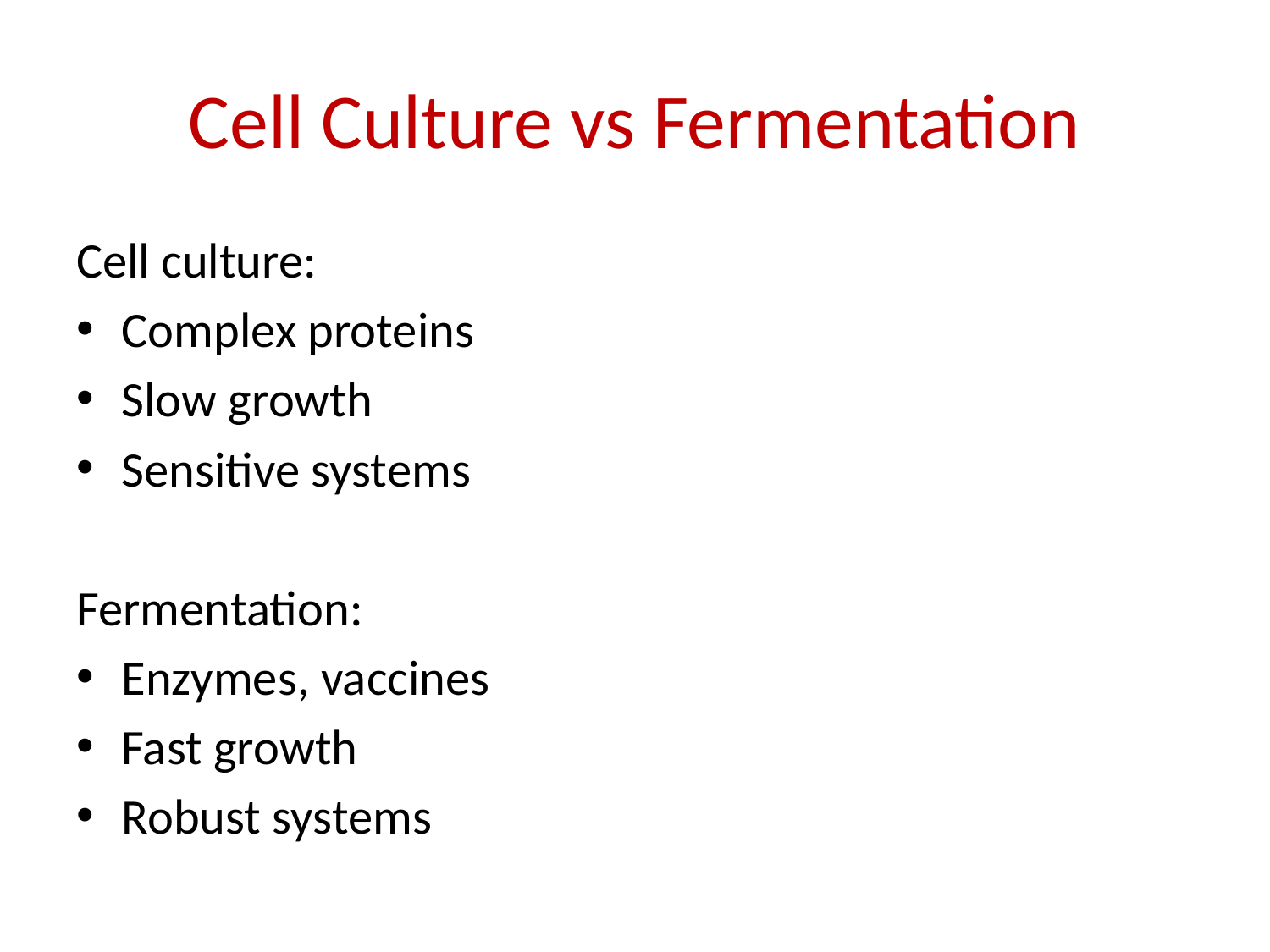

# Cell Culture vs Fermentation
Cell culture:
Complex proteins
Slow growth
Sensitive systems

Fermentation:
Enzymes, vaccines
Fast growth
Robust systems